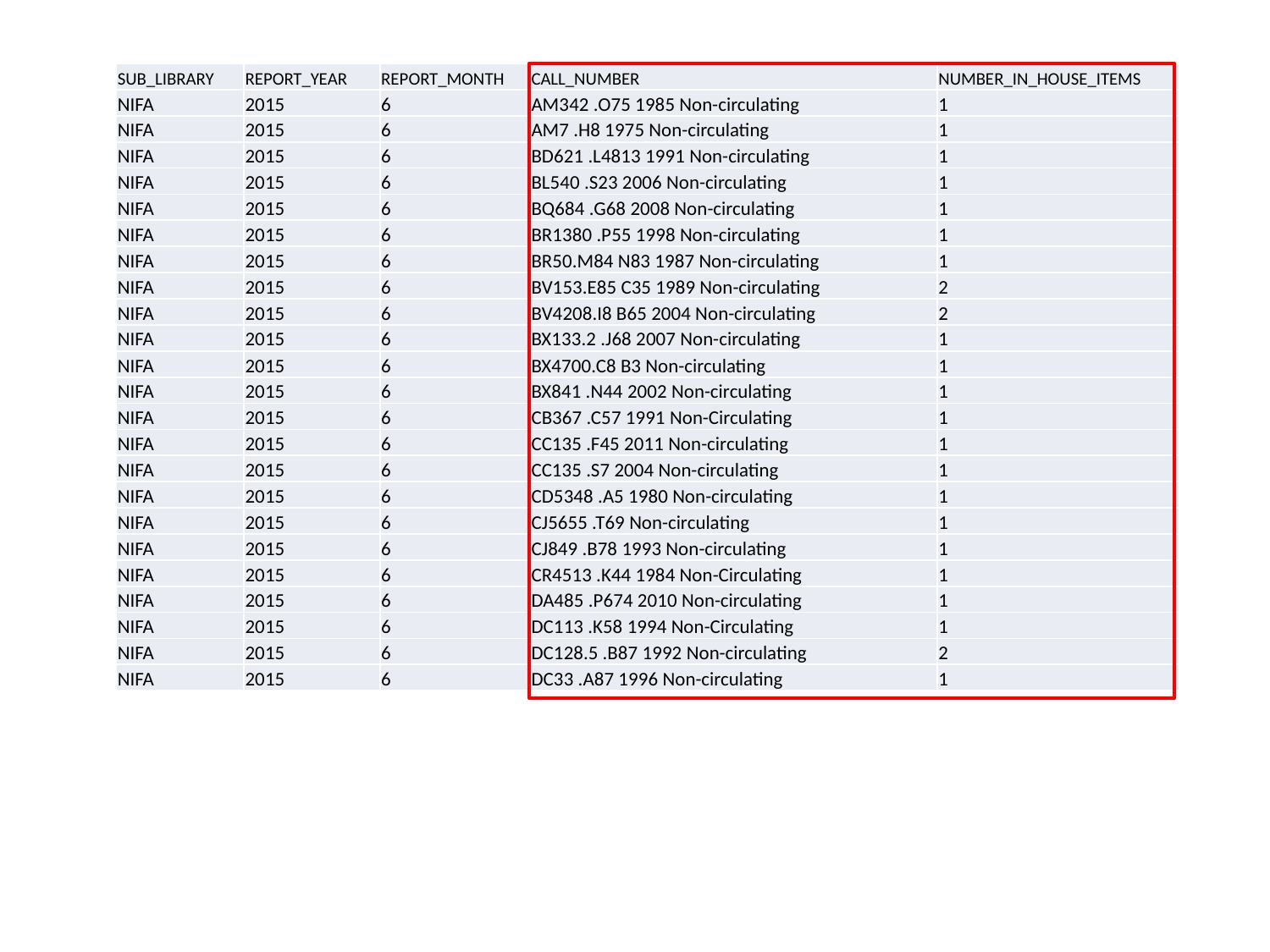

| SUB\_LIBRARY | REPORT\_YEAR | REPORT\_MONTH | CALL\_NUMBER | NUMBER\_IN\_HOUSE\_ITEMS |
| --- | --- | --- | --- | --- |
| NIFA | 2015 | 6 | AM342 .O75 1985 Non-circulating | 1 |
| NIFA | 2015 | 6 | AM7 .H8 1975 Non-circulating | 1 |
| NIFA | 2015 | 6 | BD621 .L4813 1991 Non-circulating | 1 |
| NIFA | 2015 | 6 | BL540 .S23 2006 Non-circulating | 1 |
| NIFA | 2015 | 6 | BQ684 .G68 2008 Non-circulating | 1 |
| NIFA | 2015 | 6 | BR1380 .P55 1998 Non-circulating | 1 |
| NIFA | 2015 | 6 | BR50.M84 N83 1987 Non-circulating | 1 |
| NIFA | 2015 | 6 | BV153.E85 C35 1989 Non-circulating | 2 |
| NIFA | 2015 | 6 | BV4208.I8 B65 2004 Non-circulating | 2 |
| NIFA | 2015 | 6 | BX133.2 .J68 2007 Non-circulating | 1 |
| NIFA | 2015 | 6 | BX4700.C8 B3 Non-circulating | 1 |
| NIFA | 2015 | 6 | BX841 .N44 2002 Non-circulating | 1 |
| NIFA | 2015 | 6 | CB367 .C57 1991 Non-Circulating | 1 |
| NIFA | 2015 | 6 | CC135 .F45 2011 Non-circulating | 1 |
| NIFA | 2015 | 6 | CC135 .S7 2004 Non-circulating | 1 |
| NIFA | 2015 | 6 | CD5348 .A5 1980 Non-circulating | 1 |
| NIFA | 2015 | 6 | CJ5655 .T69 Non-circulating | 1 |
| NIFA | 2015 | 6 | CJ849 .B78 1993 Non-circulating | 1 |
| NIFA | 2015 | 6 | CR4513 .K44 1984 Non-Circulating | 1 |
| NIFA | 2015 | 6 | DA485 .P674 2010 Non-circulating | 1 |
| NIFA | 2015 | 6 | DC113 .K58 1994 Non-Circulating | 1 |
| NIFA | 2015 | 6 | DC128.5 .B87 1992 Non-circulating | 2 |
| NIFA | 2015 | 6 | DC33 .A87 1996 Non-circulating | 1 |